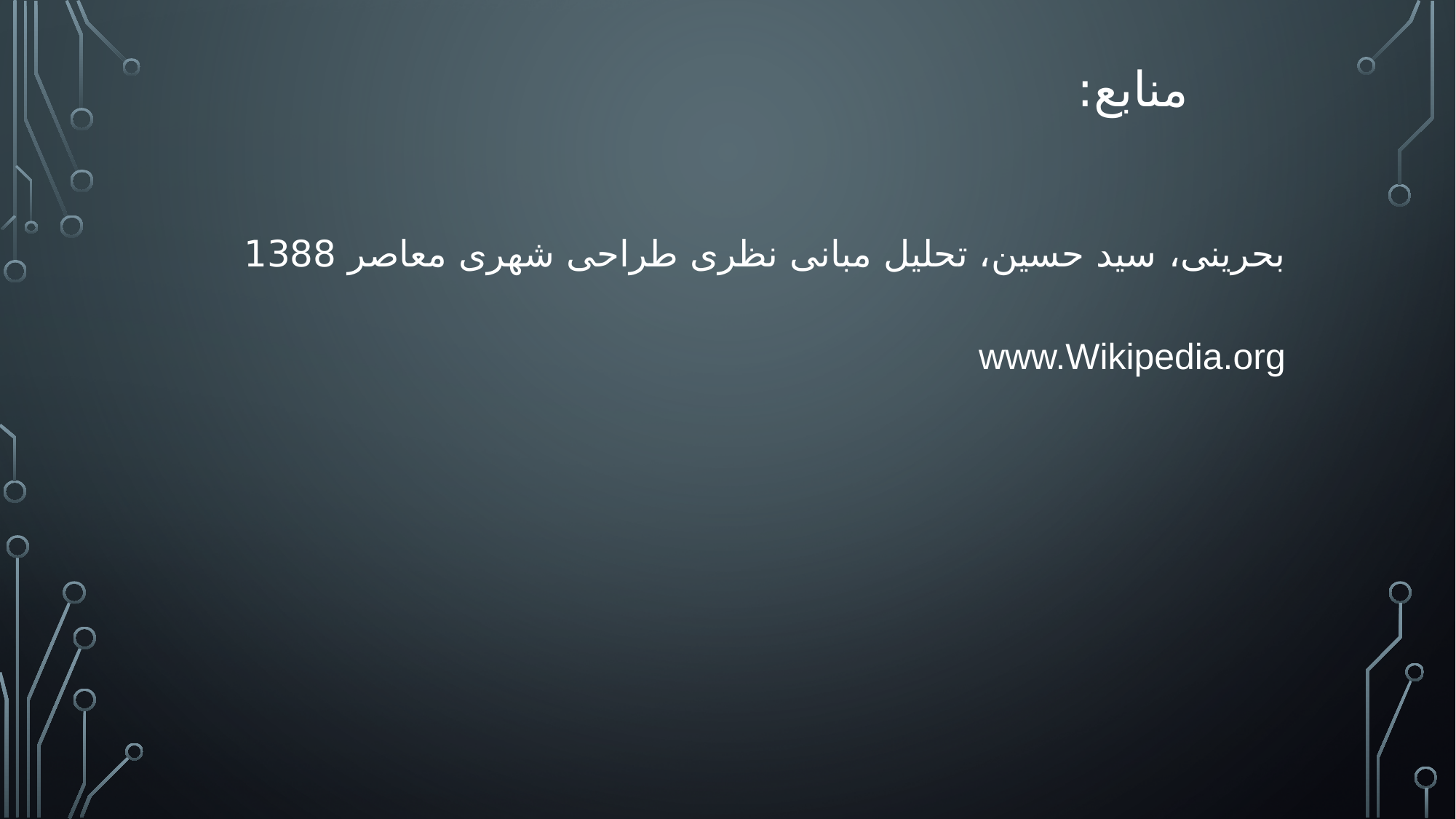

# منابع:
بحرینی، سید حسین، تحلیل مبانی نظری طراحی شهری معاصر 1388
www.Wikipedia.org